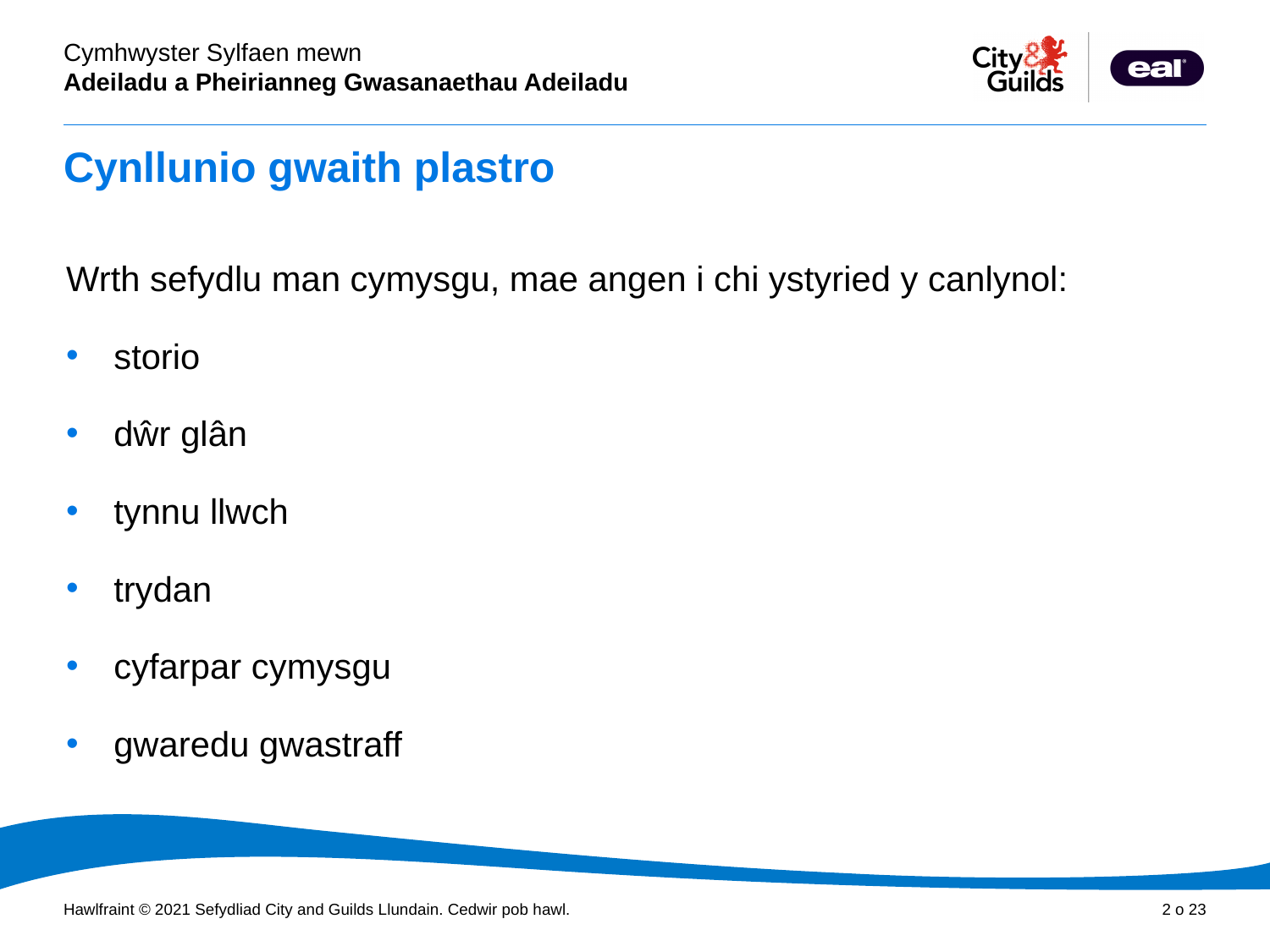

# Cynllunio gwaith plastro
Wrth sefydlu man cymysgu, mae angen i chi ystyried y canlynol:
storio
dŵr glân
tynnu llwch
trydan
cyfarpar cymysgu
gwaredu gwastraff